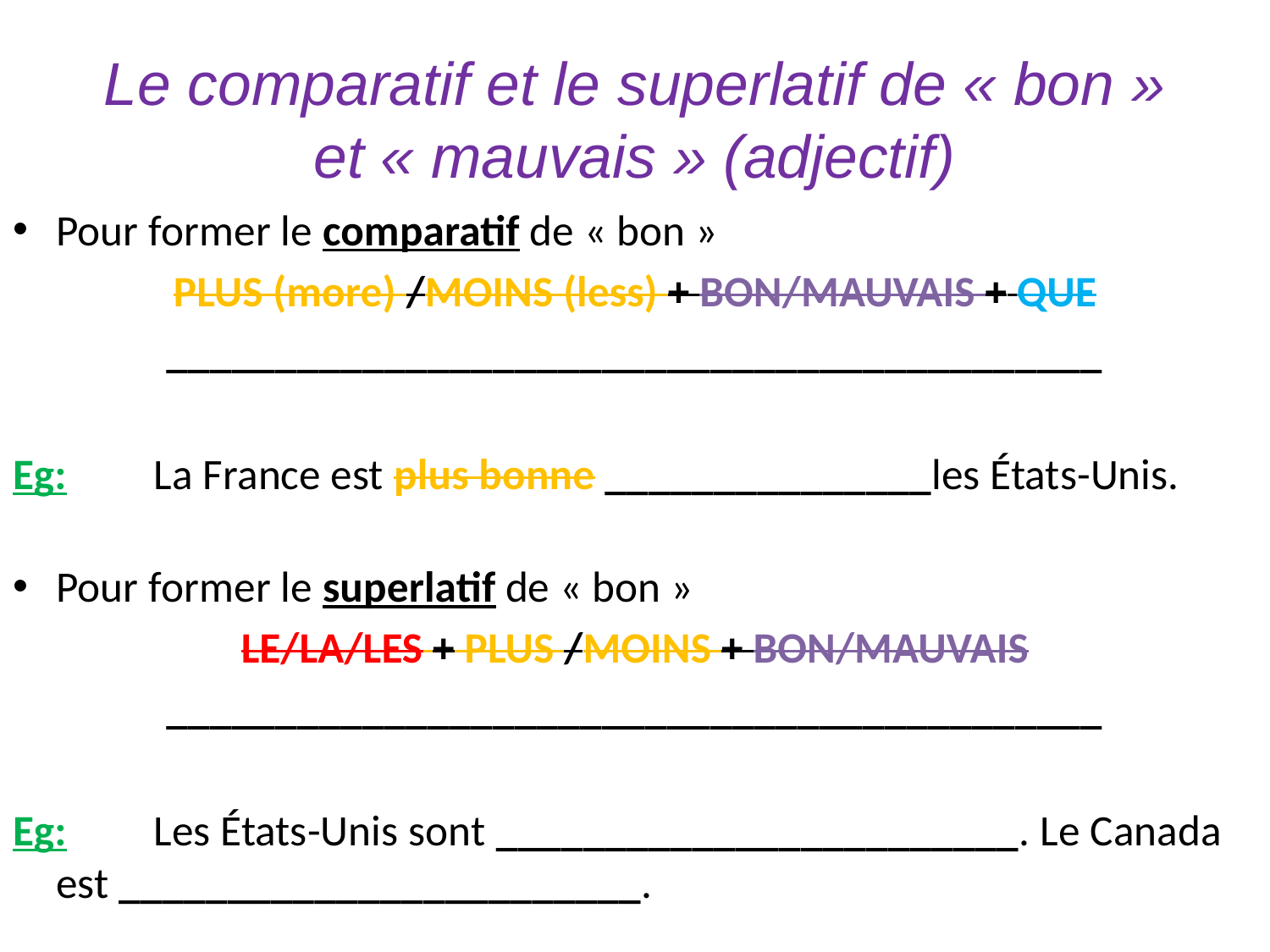

# Le comparatif et le superlatif de « bon » et « mauvais » (adjectif)
Pour former le comparatif de « bon »
PLUS (more) /MOINS (less) + BON/MAUVAIS + QUE
___________________________________________

Eg:	La France est plus bonne _______________les États-Unis.
Pour former le superlatif de « bon »
LE/LA/LES + PLUS /MOINS + BON/MAUVAIS
___________________________________________

Eg:	Les États-Unis sont ________________________. Le Canada est ________________________.